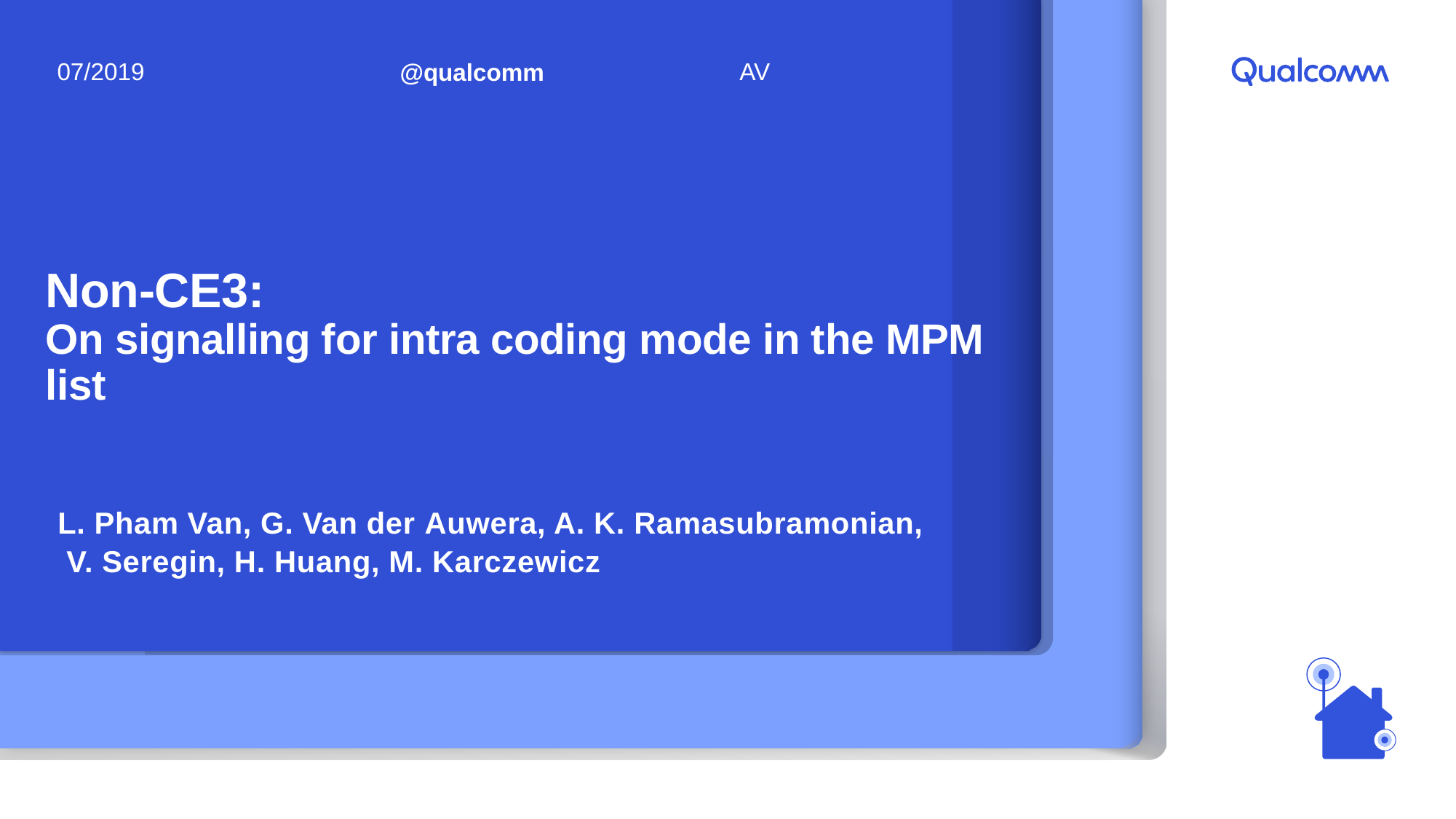

AV
07/2019
@qualcomm
# Non-CE3: On signalling for intra coding mode in the MPM list
L. Pham Van, G. Van der Auwera, A. K. Ramasubramonian,   V. Seregin, H. Huang, M. Karczewicz